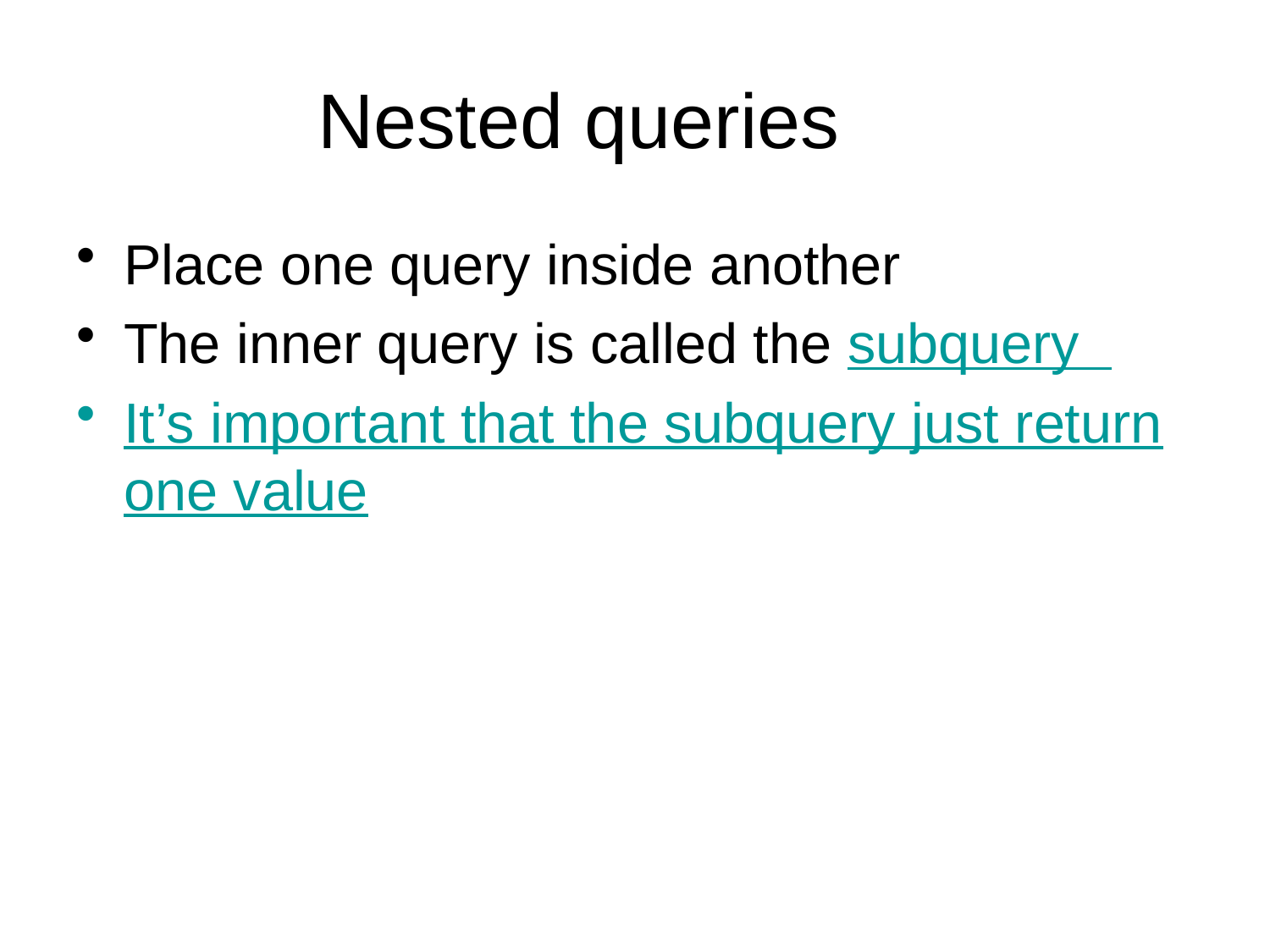

# Nested queries
Place one query inside another
The inner query is called the subquery
It’s important that the subquery just return one value